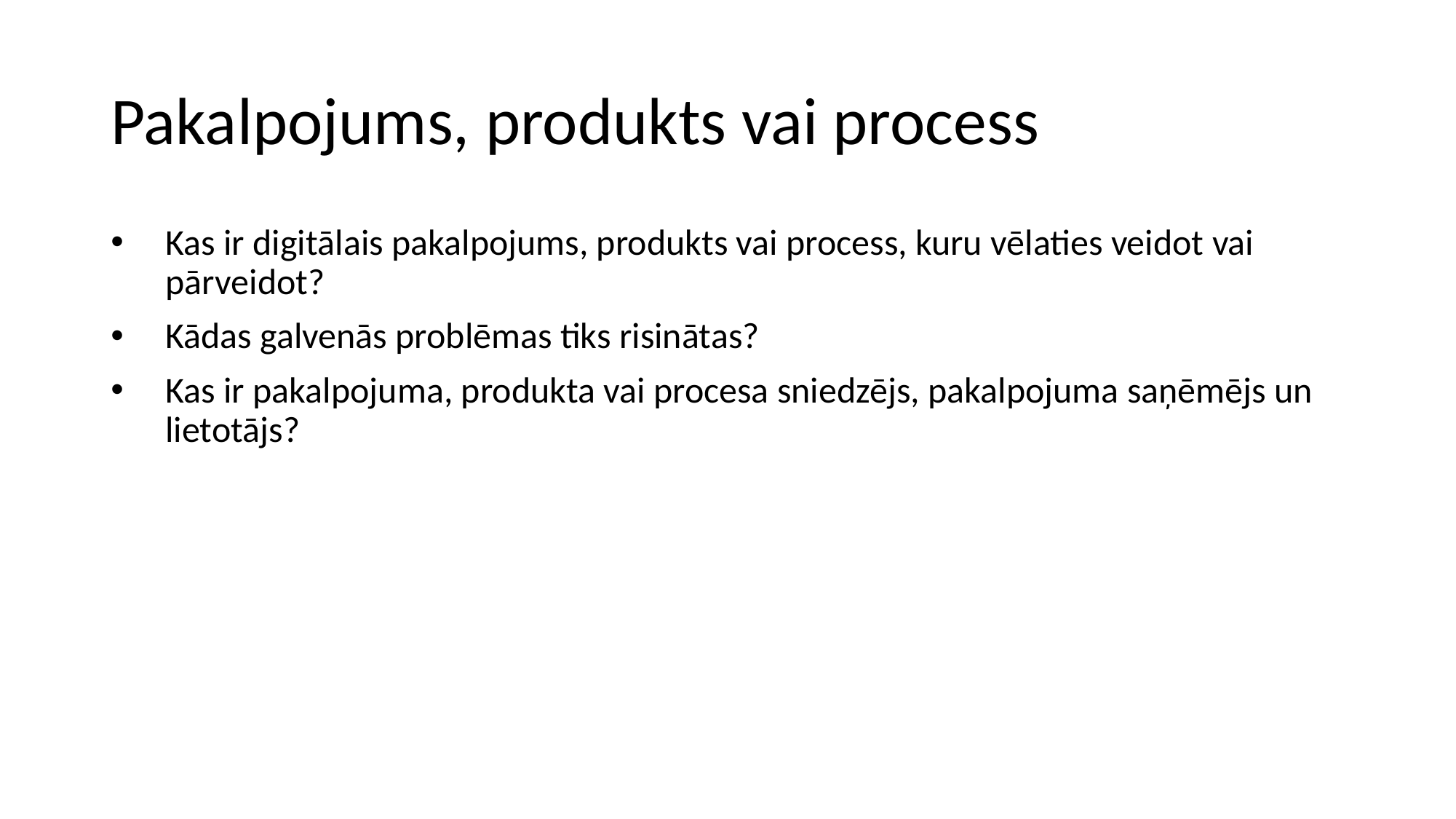

# Pakalpojums, produkts vai process
Kas ir digitālais pakalpojums, produkts vai process, kuru vēlaties veidot vai pārveidot?
Kādas galvenās problēmas tiks risinātas?
Kas ir pakalpojuma, produkta vai procesa sniedzējs, pakalpojuma saņēmējs un lietotājs?